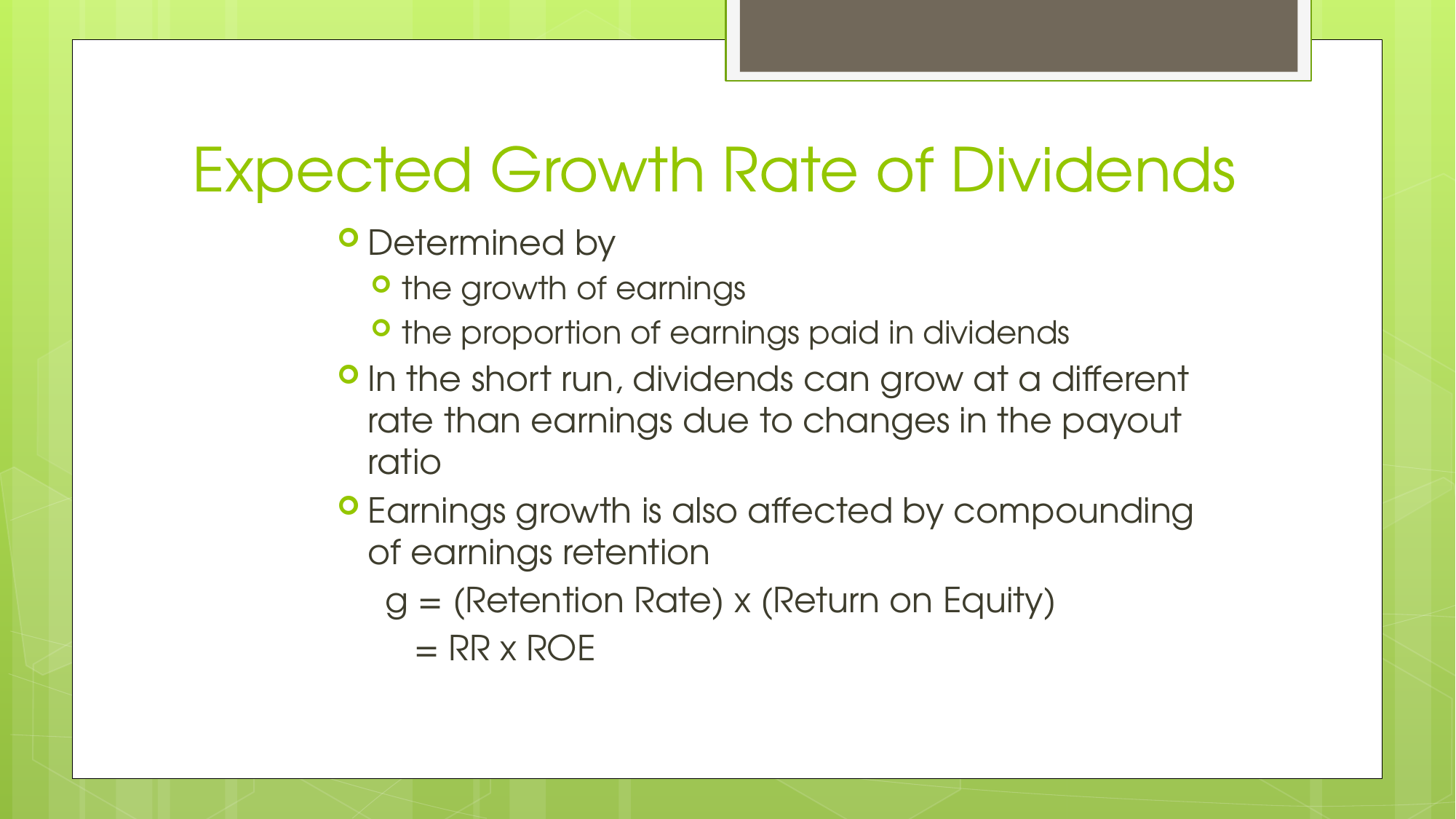

# Expected Growth Rate of Dividends
Determined by
the growth of earnings
the proportion of earnings paid in dividends
In the short run, dividends can grow at a different rate than earnings due to changes in the payout ratio
Earnings growth is also affected by compounding of earnings retention
     g = (Retention Rate) x (Return on Equity)
        = RR x ROE